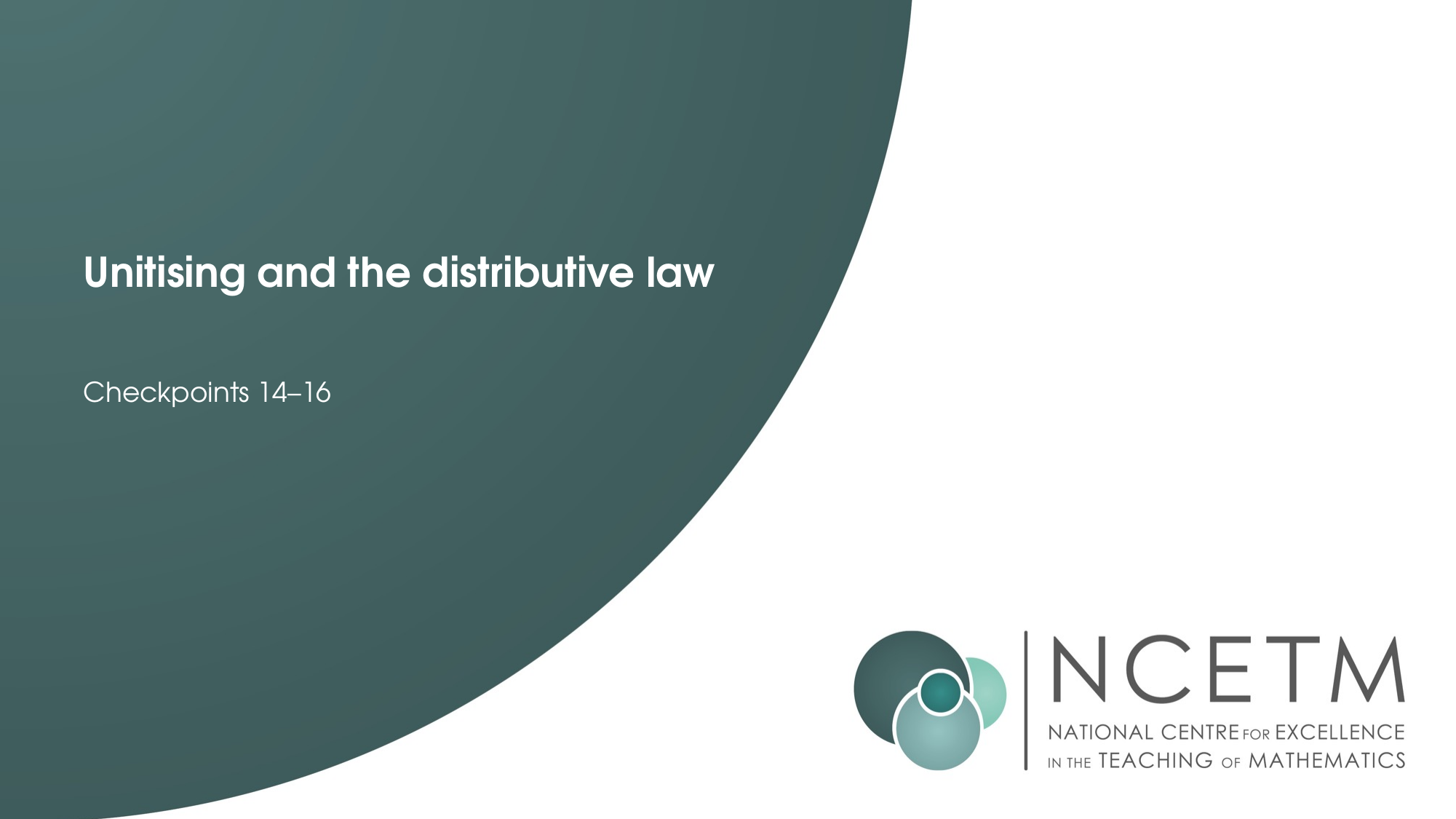

# Unitising and the distributive law
Checkpoints 14–16